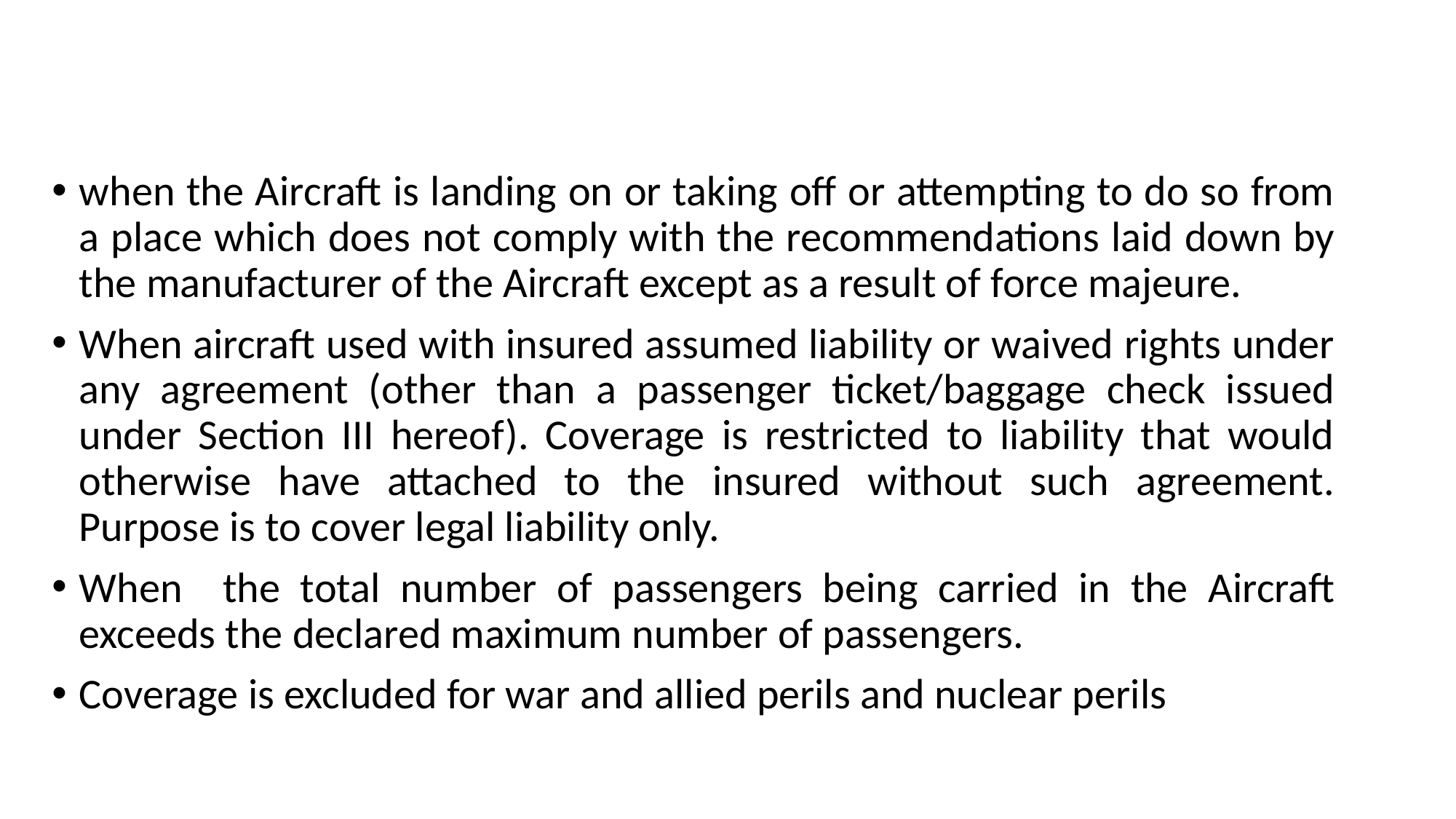

when the Aircraft is landing on or taking off or attempting to do so from a place which does not comply with the recommendations laid down by the manufacturer of the Aircraft except as a result of force majeure.
When aircraft used with insured assumed liability or waived rights under any agreement (other than a passenger ticket/baggage check issued under Section III hereof). Coverage is restricted to liability that would otherwise have attached to the insured without such agreement. Purpose is to cover legal liability only.
When  the total number of passengers being carried in the Aircraft exceeds the declared maximum number of passengers.
Coverage is excluded for war and allied perils and nuclear perils